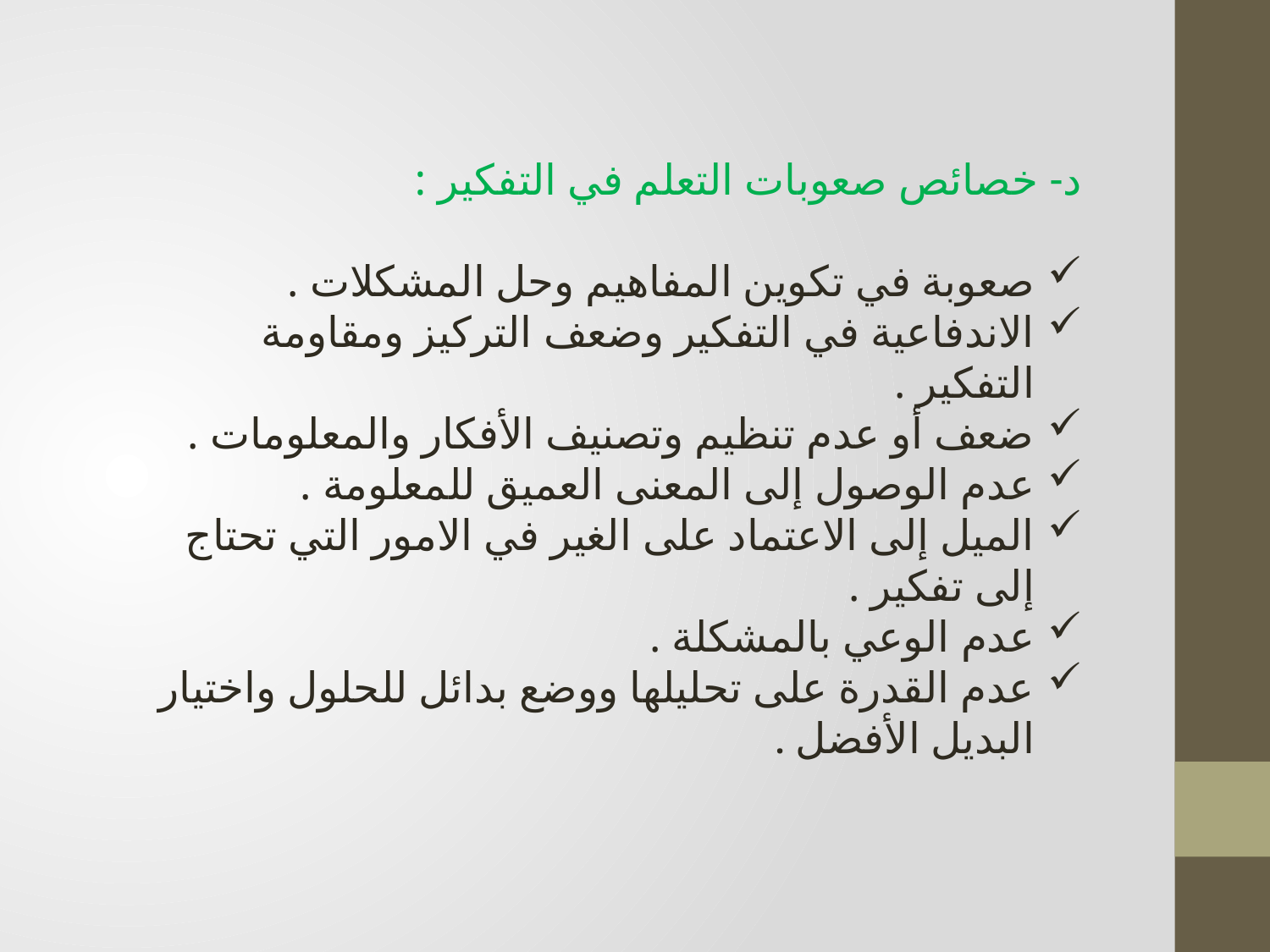

د- خصائص صعوبات التعلم في التفكير :

صعوبة في تكوين المفاهيم وحل المشكلات .
الاندفاعية في التفكير وضعف التركيز ومقاومة التفكير .
ضعف أو عدم تنظيم وتصنيف الأفكار والمعلومات .
عدم الوصول إلى المعنى العميق للمعلومة .
الميل إلى الاعتماد على الغير في الامور التي تحتاج إلى تفكير .
عدم الوعي بالمشكلة .
عدم القدرة على تحليلها ووضع بدائل للحلول واختيار البديل الأفضل .